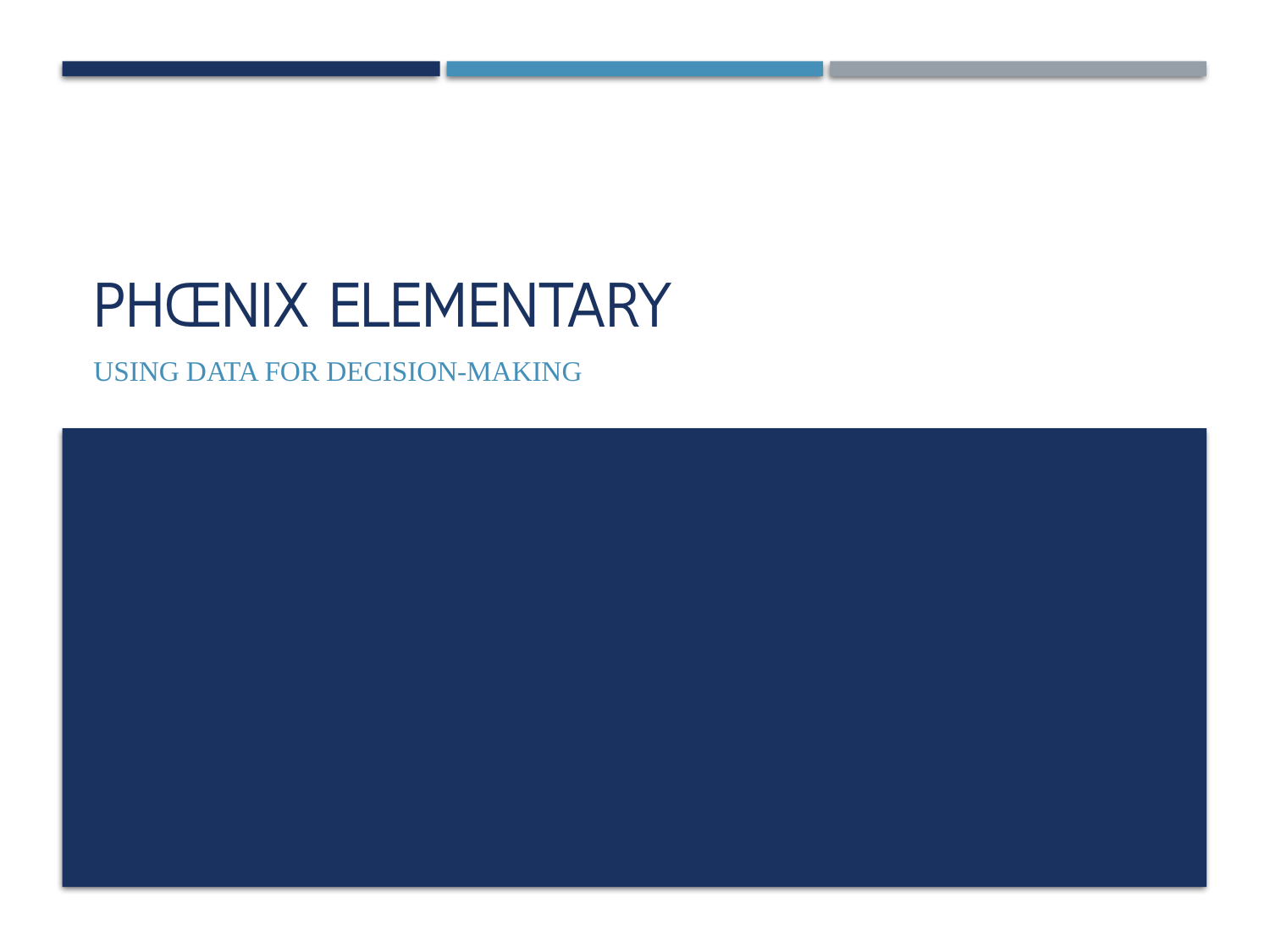

# Phoenix Elementary
Using Data For Decision-Making